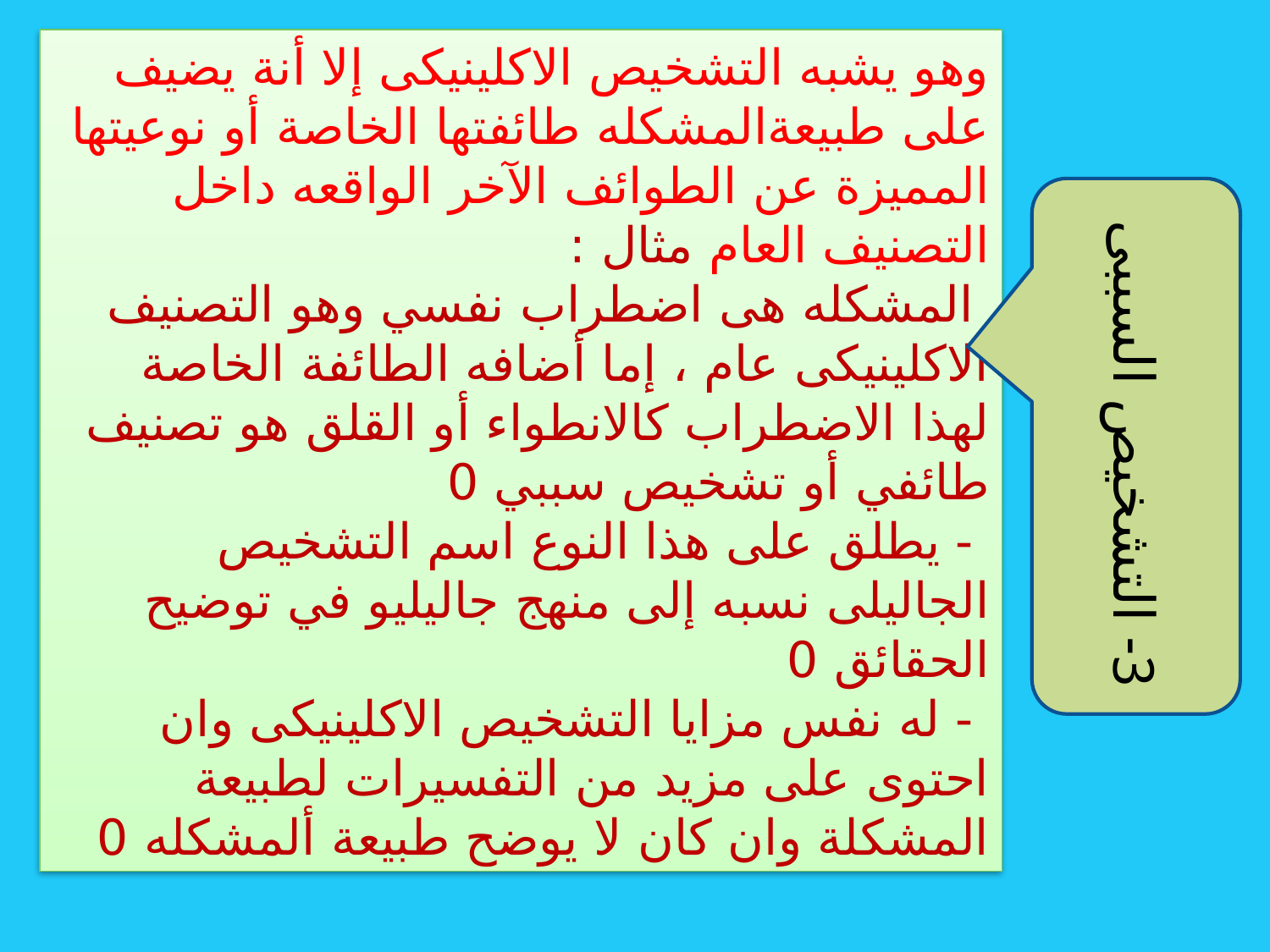

وهو يشبه التشخيص الاكلينيكى إلا أنة يضيف على طبيعةالمشكله طائفتها الخاصة أو نوعيتها المميزة عن الطوائف الآخر الواقعه داخل التصنيف العام مثال :
 المشكله هى اضطراب نفسي وهو التصنيف الاكلينيكى عام ، إما أضافه الطائفة الخاصة لهذا الاضطراب كالانطواء أو القلق هو تصنيف طائفي أو تشخيص سببي 0
 - يطلق على هذا النوع اسم التشخيص الجاليلى نسبه إلى منهج جاليليو في توضيح الحقائق 0
 - له نفس مزايا التشخيص الاكلينيكى وان احتوى على مزيد من التفسيرات لطبيعة المشكلة وان كان لا يوضح طبيعة ألمشكله 0
3- التشخيص السببى